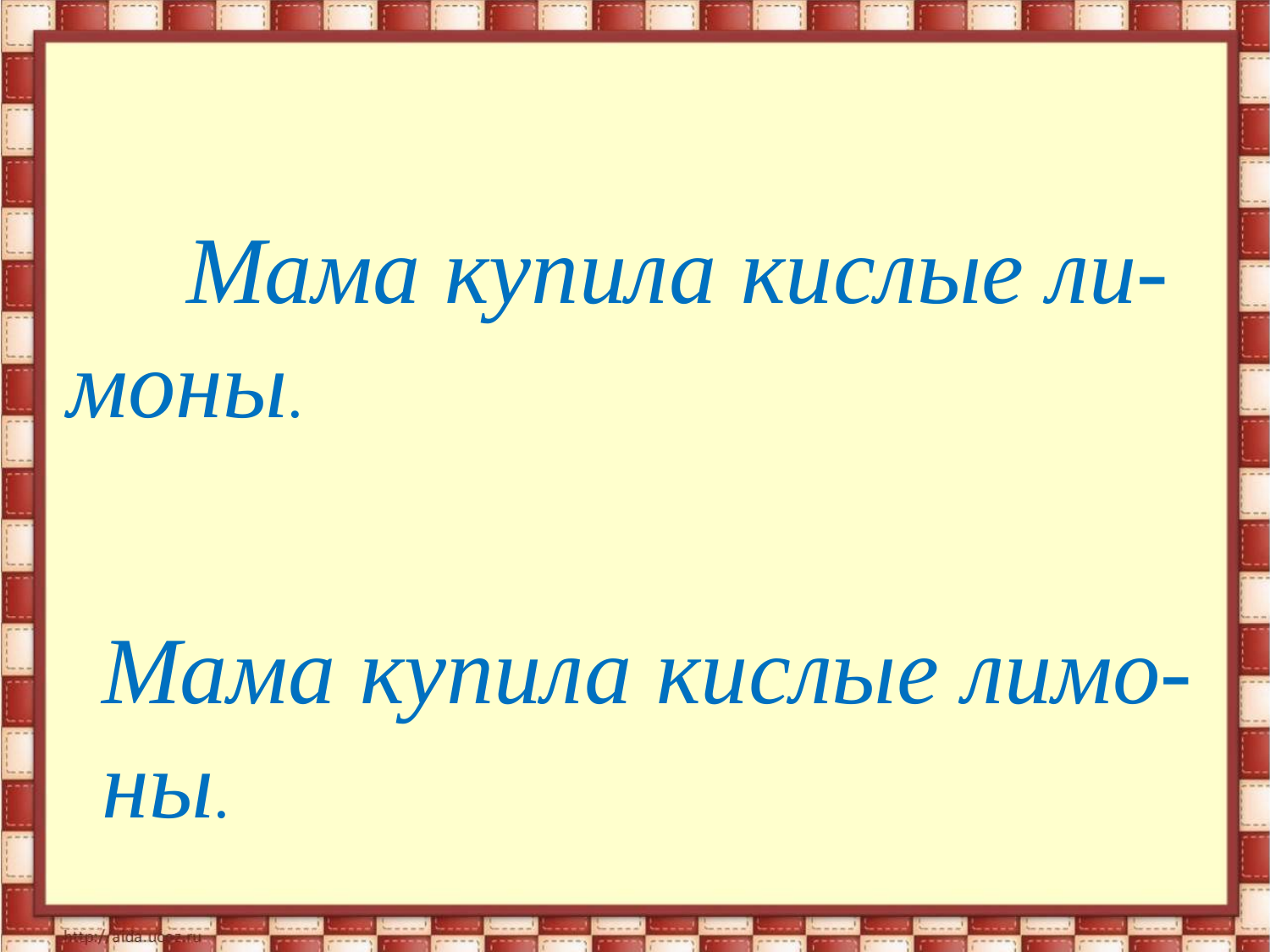

Мама купила кислые ли-моны.

Мама купила кислые лимо-ны.